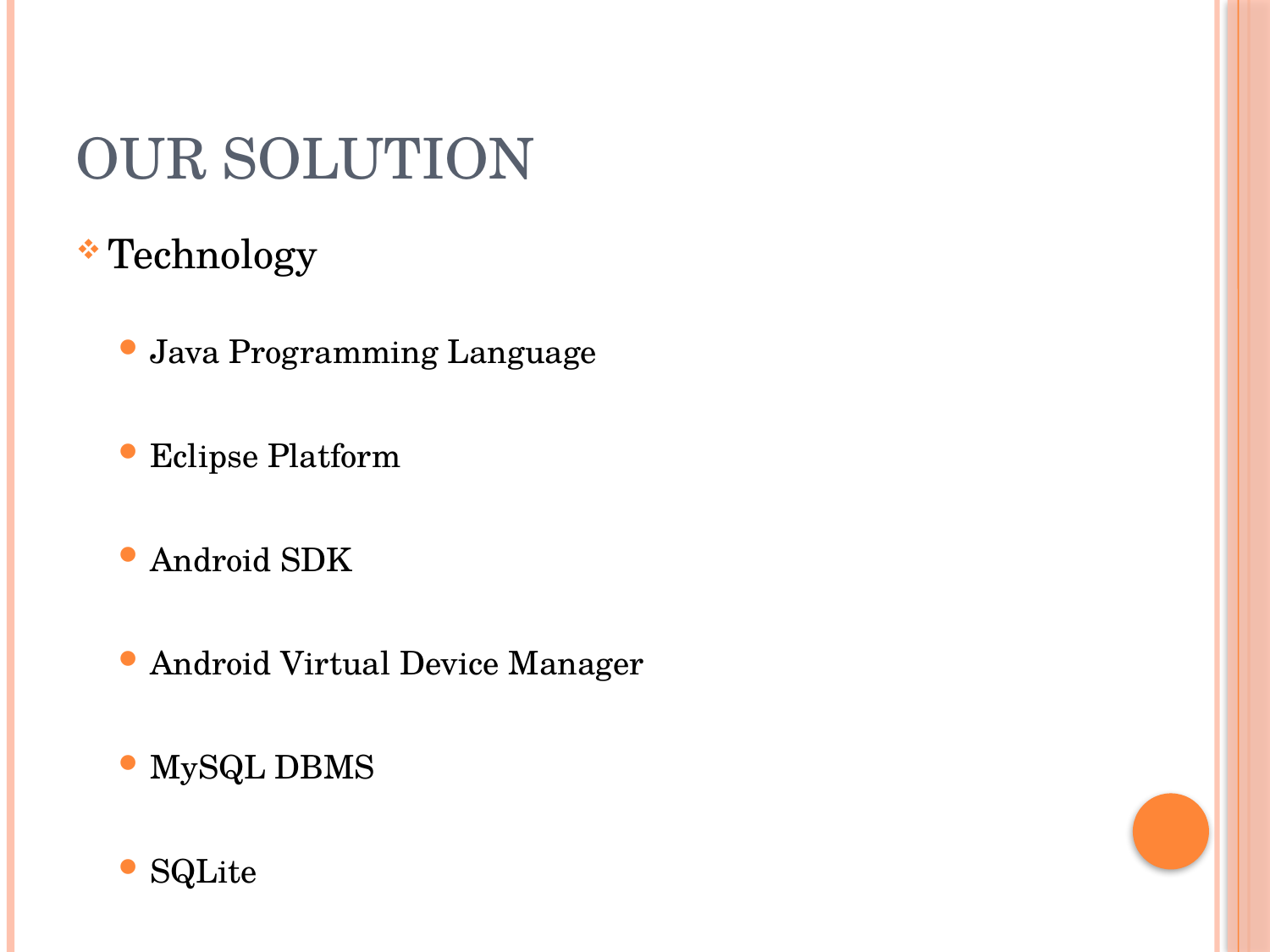

# OUR SOLUTION
Technology

Java Programming Language

Eclipse Platform

Android SDK

Android Virtual Device Manager

MySQL DBMS

SQLite